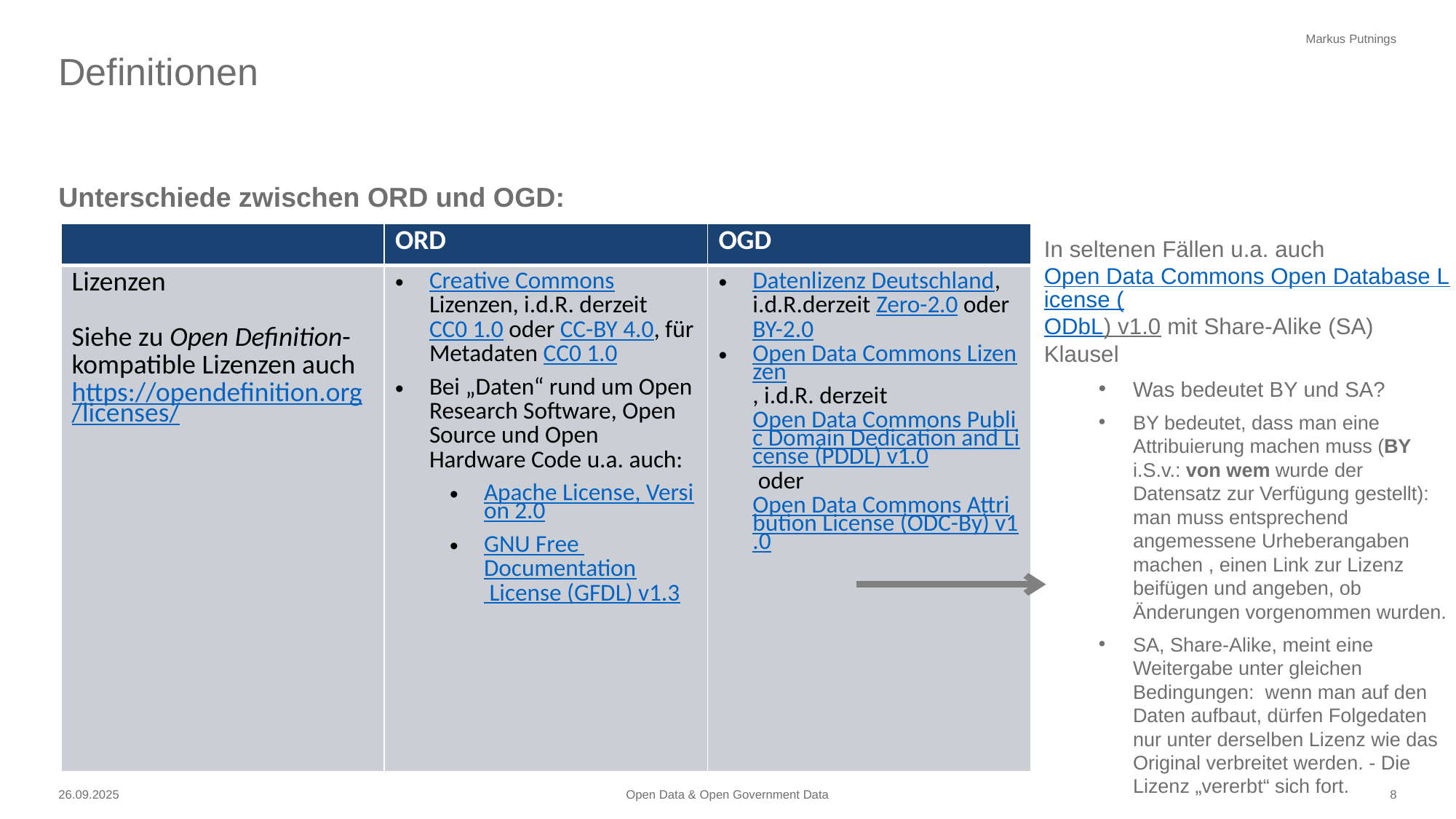

Markus Putnings
Definitionen
Unterschiede zwischen ORD und OGD:
|  | ORD | OGD |
| --- | --- | --- |
| Lizenzen Siehe zu Open Definition-kompatible Lizenzen auch https://opendefinition.org/licenses/ | Creative Commons Lizenzen, i.d.R. derzeit CC0 1.0 oder CC-BY 4.0, für Metadaten CC0 1.0 Bei „Daten“ rund um Open Research Software, Open Source und Open Hardware Code u.a. auch: Apache License, Version 2.0 GNU Free Documentation License (GFDL) v1.3 | Datenlizenz Deutschland, i.d.R.derzeit Zero-2.0 oder BY-2.0 Open Data Commons Lizenzen, i.d.R. derzeit Open Data Commons Public Domain Dedication and License (PDDL) v1.0 oder Open Data Commons Attribution License (ODC-By) v1.0 |
In seltenen Fällen u.a. auch Open Data Commons Open Database License (ODbL) v1.0 mit Share-Alike (SA) Klausel
Was bedeutet BY und SA?
BY bedeutet, dass man eine Attribuierung machen muss (BY i.S.v.: von wem wurde der Datensatz zur Verfügung gestellt):
man muss entsprechend  angemessene Urheberangaben machen , einen Link zur Lizenz beifügen und angeben, ob Änderungen vorgenommen wurden.
SA, Share-Alike, meint eine Weitergabe unter gleichen Bedingungen:  wenn man auf den Daten aufbaut, dürfen Folgedaten nur unter derselben Lizenz wie das Original verbreitet werden. - Die Lizenz „vererbt“ sich fort.
26.09.2025
Open Data & Open Government Data

8